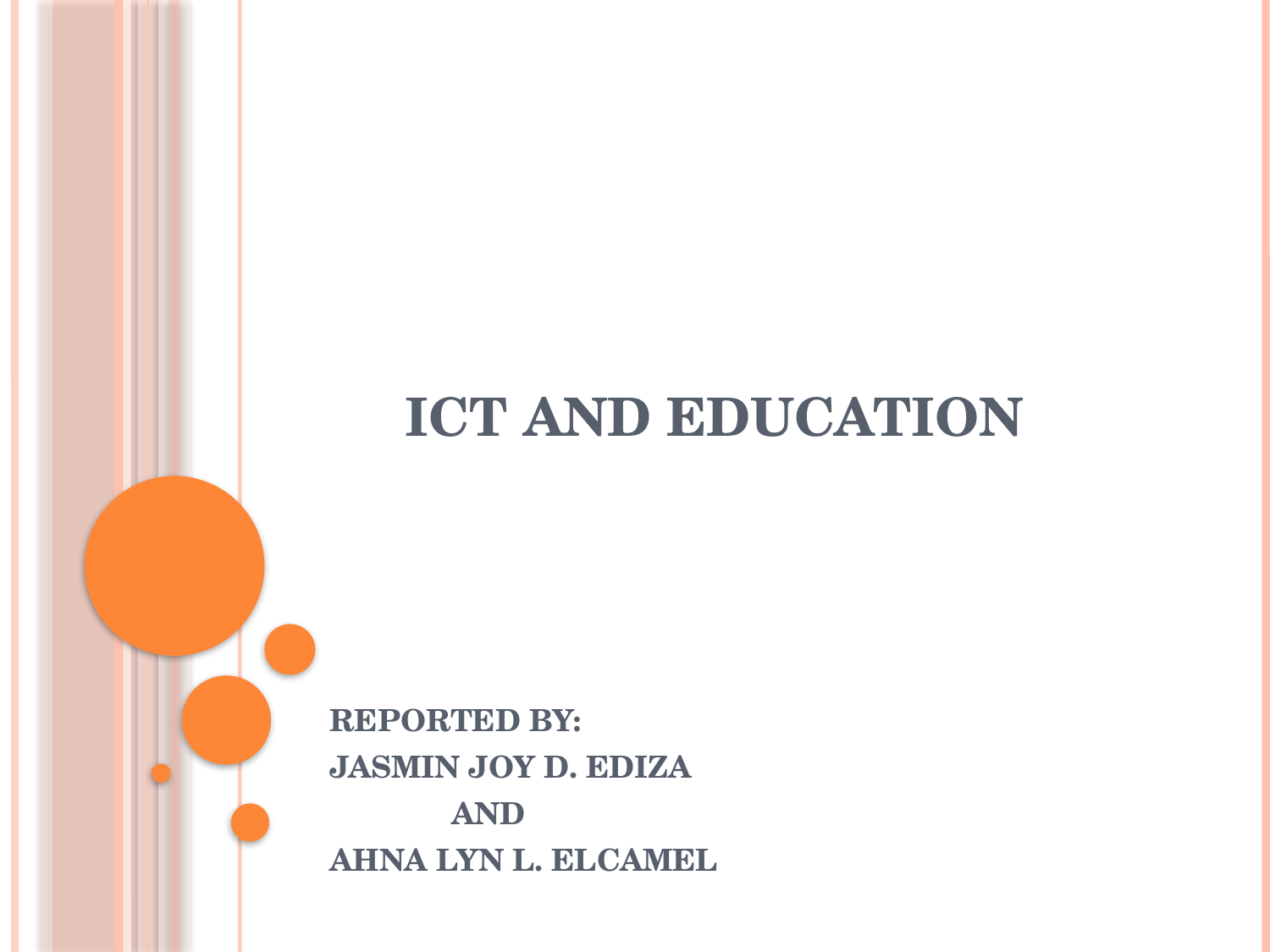

# ICT AND EDUCATION
REPORTED BY:
JASMIN JOY D. EDIZA
              AND
AHNA LYN L. ELCAMEL